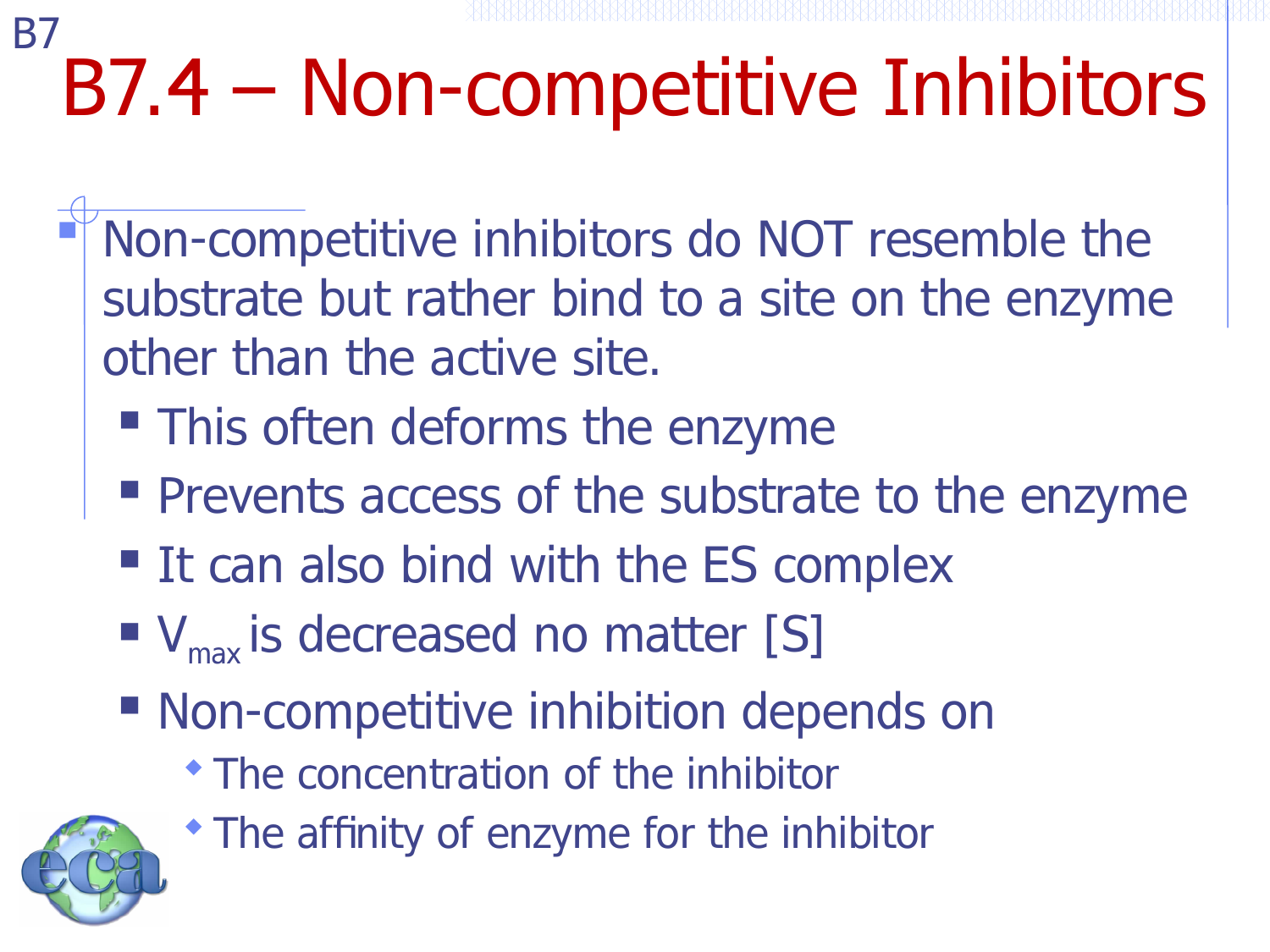

# B7.4 – Non-competitive Inhibitors
Non-competitive inhibitors do NOT resemble the substrate but rather bind to a site on the enzyme other than the active site.
This often deforms the enzyme
Prevents access of the substrate to the enzyme
It can also bind with the ES complex
Vmax is decreased no matter [S]
Non-competitive inhibition depends on
The concentration of the inhibitor
The affinity of enzyme for the inhibitor